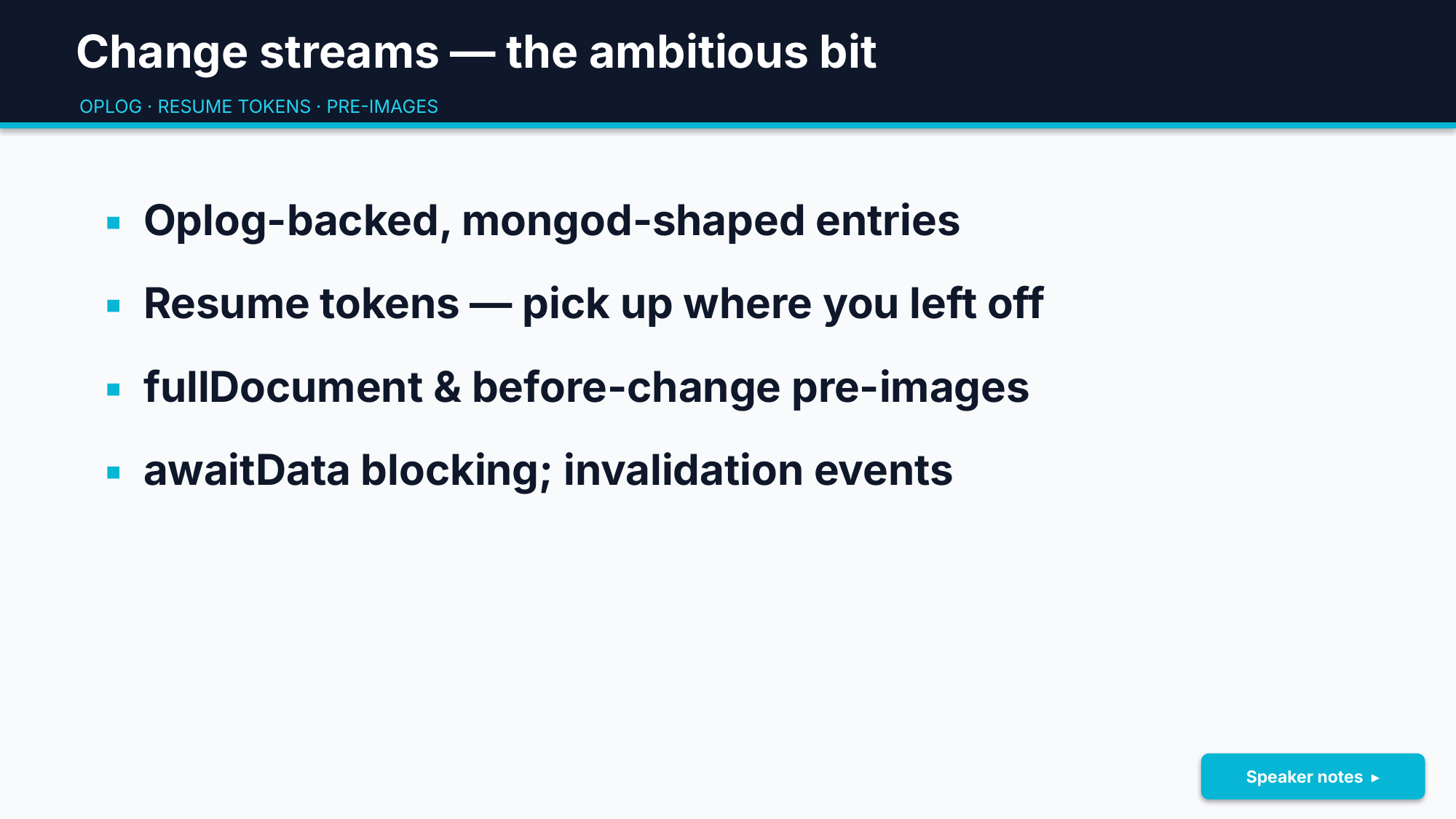

Change streams — the ambitious bit
OPLOG · RESUME TOKENS · PRE-IMAGES

▪  Oplog-backed, mongod-shaped entries
▪  Resume tokens — pick up where you left off
▪  fullDocument & before-change pre-images
▪  awaitData blocking; invalidation events
Speaker notes  ▸